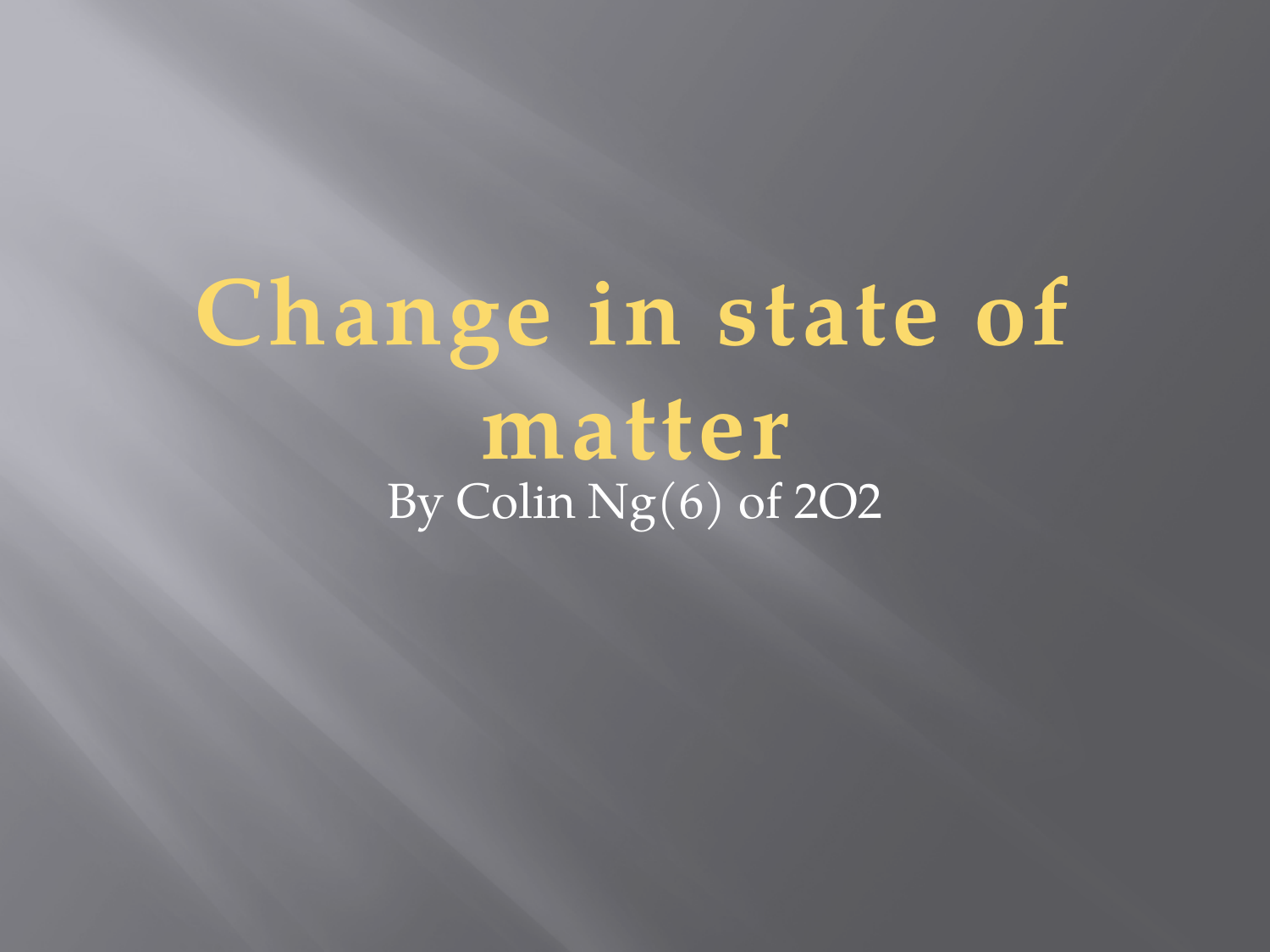

Change in state of matter
By Colin Ng(6) of 2O2